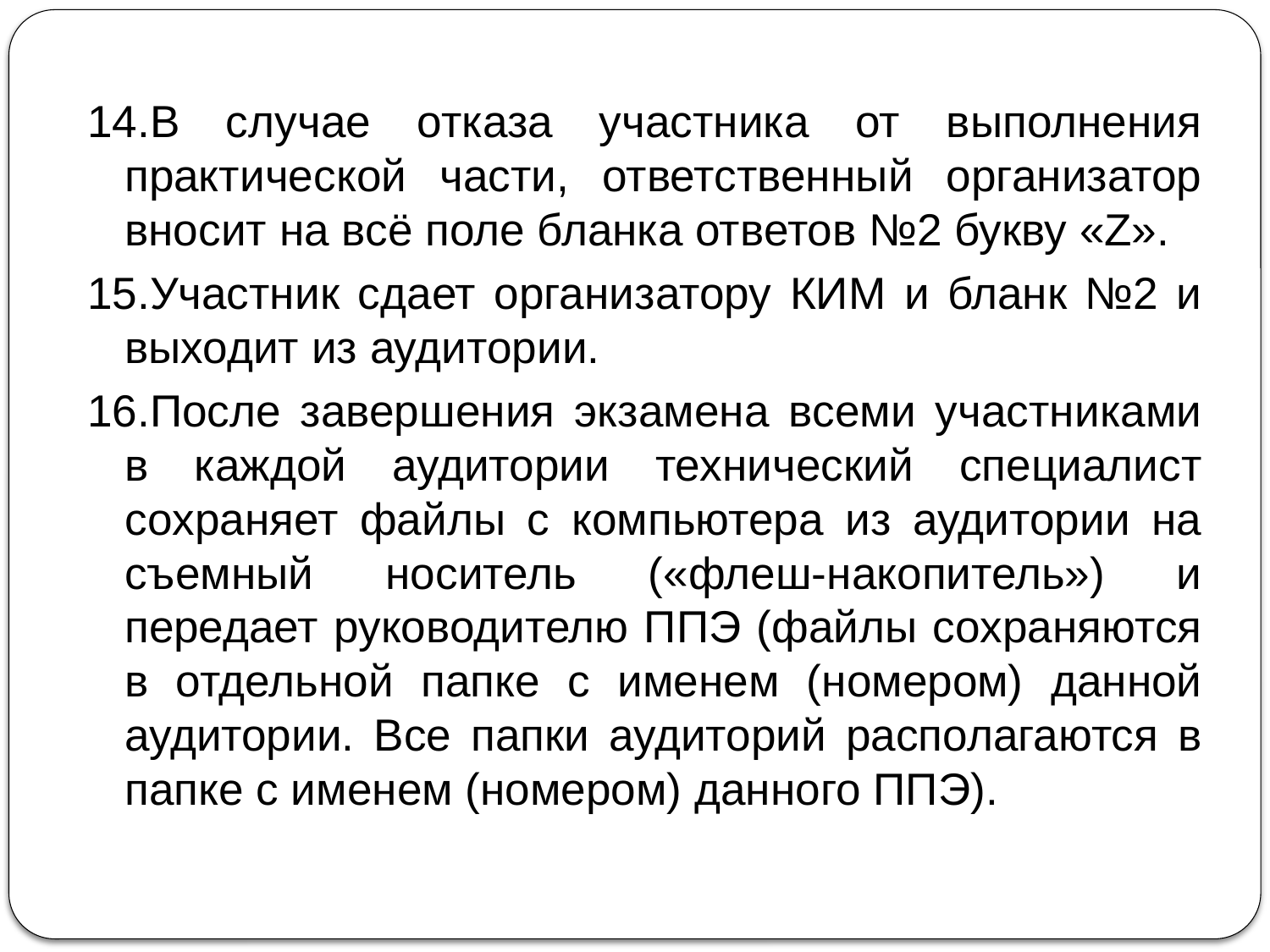

14.В случае отказа участника от выполнения практической части, ответственный организатор вносит на всё поле бланка ответов №2 букву «Z».
15.Участник сдает организатору КИМ и бланк №2 и выходит из аудитории.
16.После завершения экзамена всеми участниками в каждой аудитории технический специалист сохраняет файлы с компьютера из аудитории на съемный носитель («флеш-накопитель») и передает руководителю ППЭ (файлы сохраняются в отдельной папке с именем (номером) данной аудитории. Все папки аудиторий располагаются в папке с именем (номером) данного ППЭ).